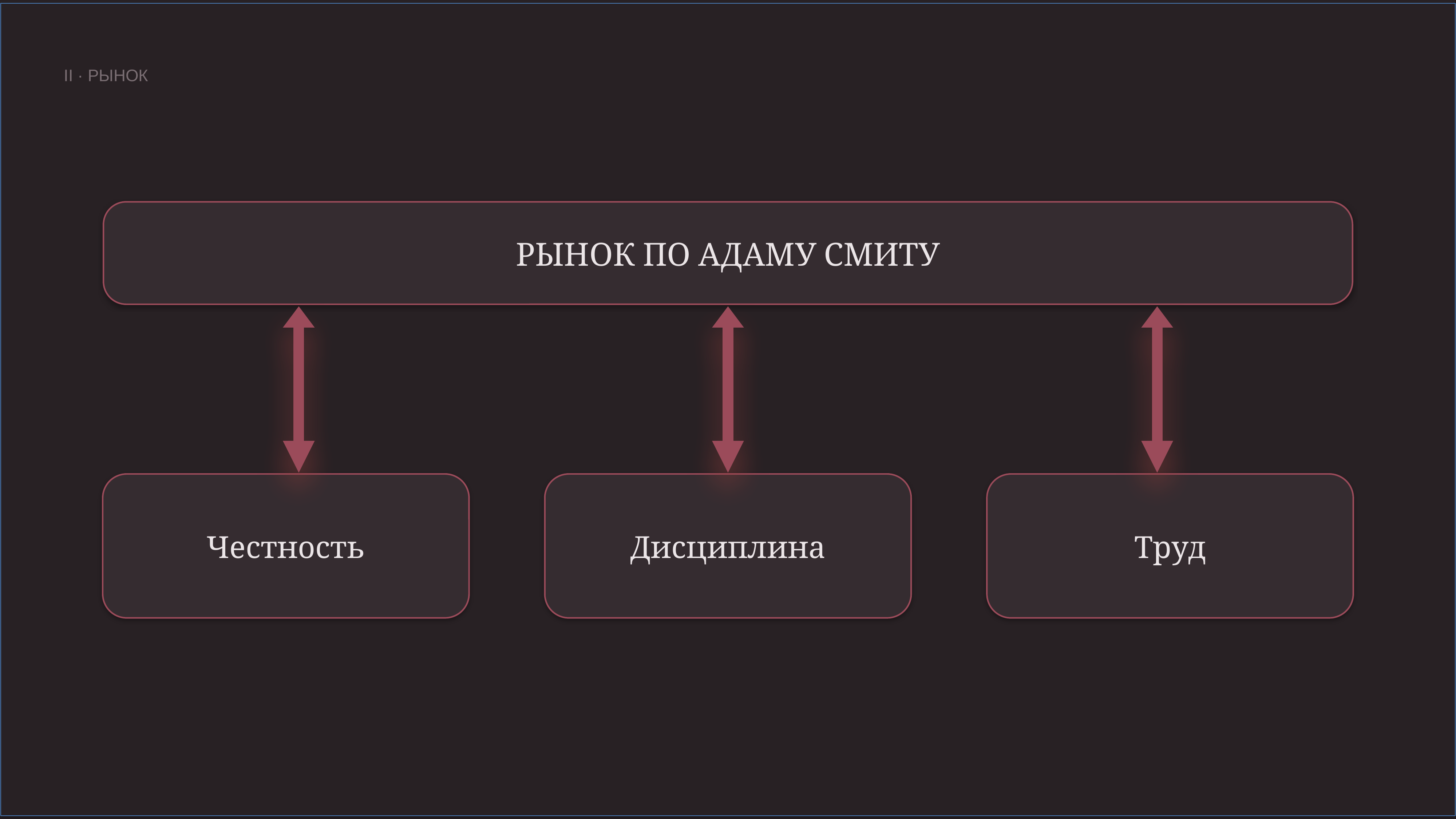

II · РЫНОК
РЫНОК ПО АДАМУ СМИТУ

Честность
Дисциплина
Труд